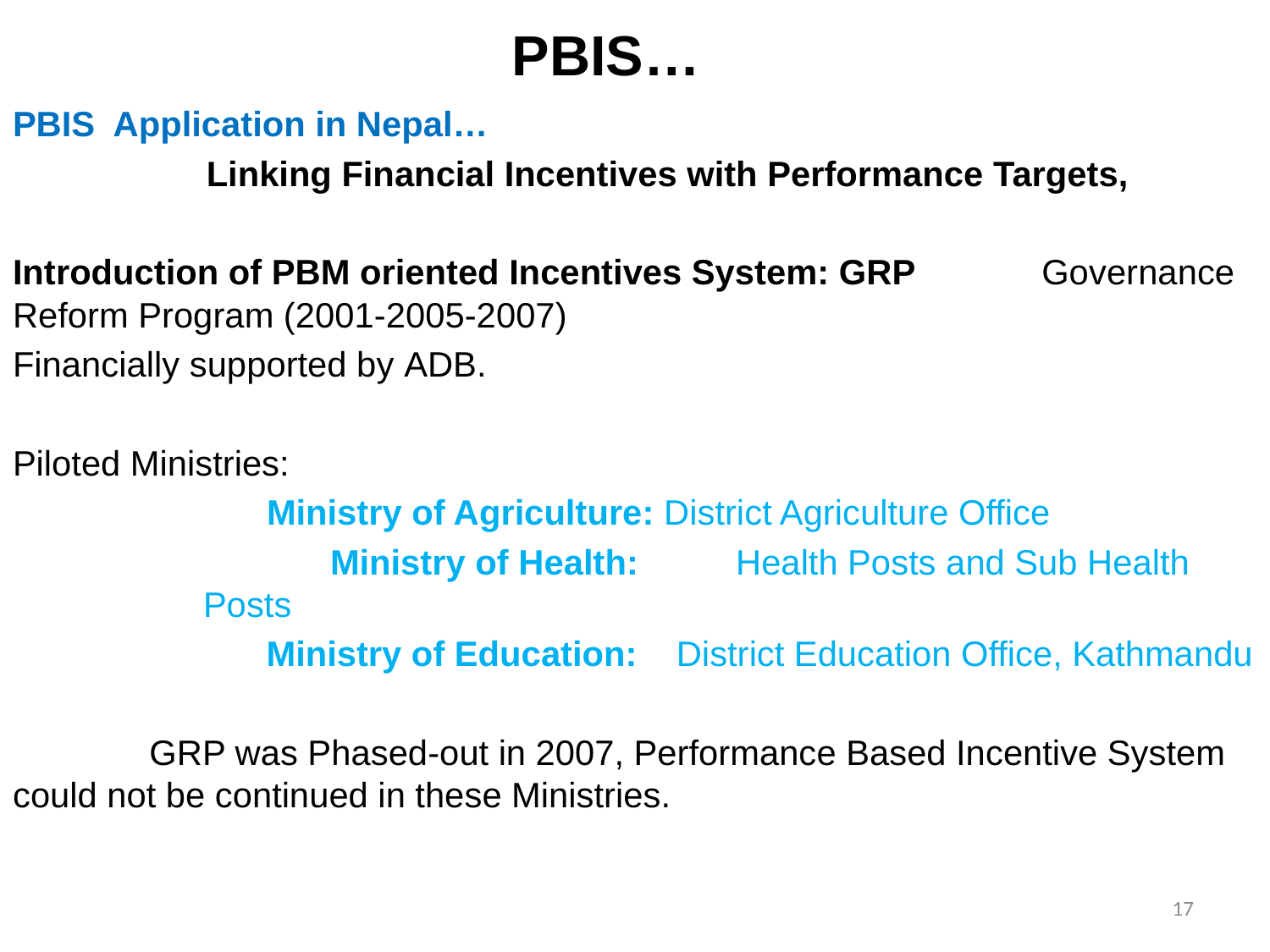

# PBIS…
PBIS  Application in Nepal…
	               Linking Financial Incentives with Performance Targets,

Introduction of PBM oriented Incentives System: GRP             Governance Reform Program (2001-2005-2007)
Financially supported by ADB.

Piloted Ministries:
		Ministry of Agriculture: District Agriculture Office
	Ministry of Health:          Health Posts and Sub Health  	Posts
	             Ministry of Education:    District Education Office, Kathmandu

	 GRP was Phased-out in 2007, Performance Based Incentive System could not be continued in these Ministries.

17